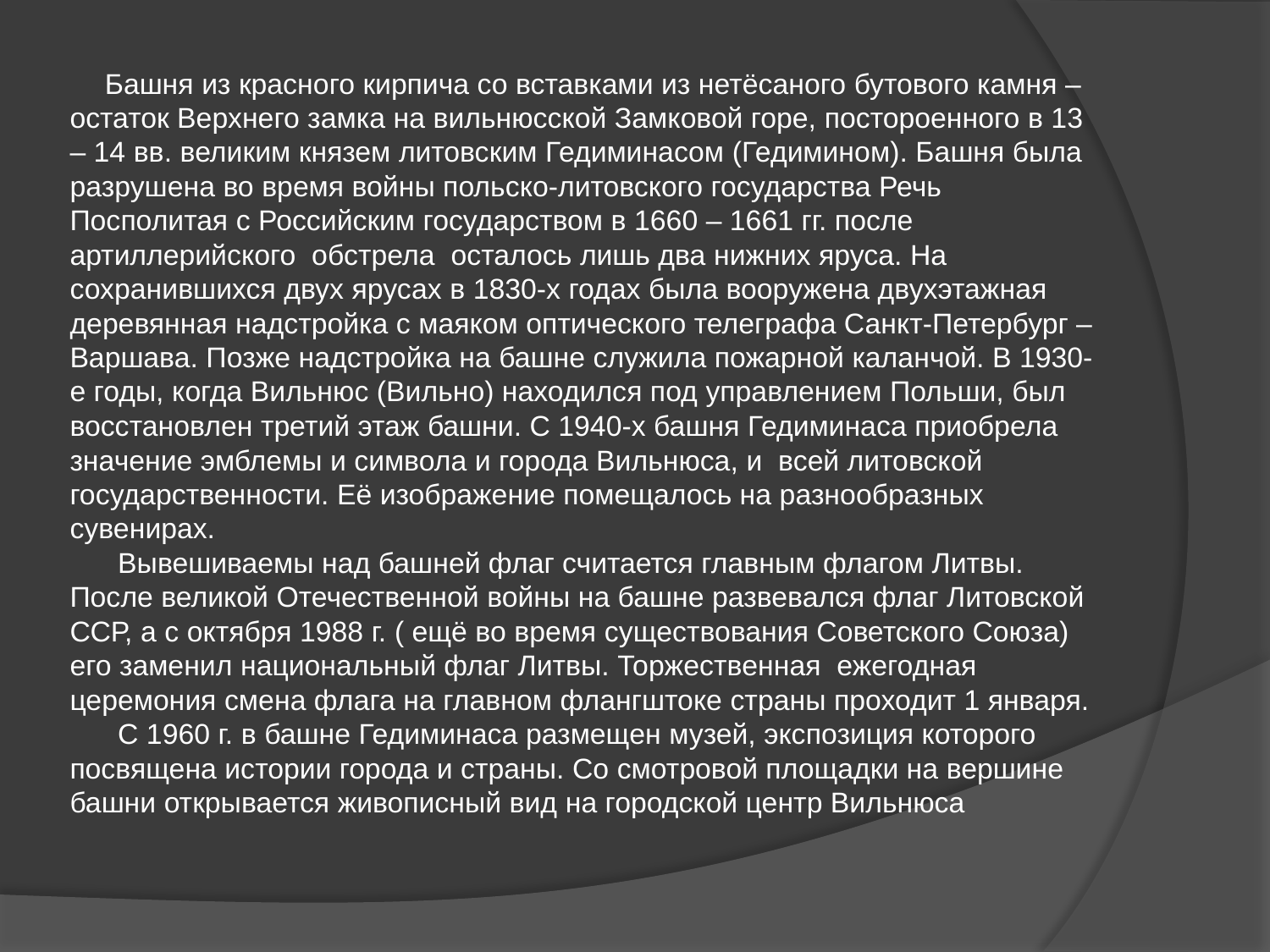

# Башня из красного кирпича со вставками из нетёсаного бутового камня – остаток Верхнего замка на вильнюсской Замковой горе, постороенного в 13 – 14 вв. великим князем литовским Гедиминасом (Гедимином). Башня была разрушена во время войны польско-литовского государства Речь Посполитая с Российским государством в 1660 – 1661 гг. после артиллерийского  обстрела  осталось лишь два нижних яруса. На сохранившихся двух ярусах в 1830-х годах была вооружена двухэтажная деревянная надстройка с маяком оптического телеграфа Санкт-Петербург – Варшава. Позже надстройка на башне служила пожарной каланчой. В 1930-е годы, когда Вильнюс (Вильно) находился под управлением Польши, был восстановлен третий этаж башни. С 1940-х башня Гедиминаса приобрела значение эмблемы и символа и города Вильнюса, и  всей литовской  государственности. Её изображение помещалось на разнообразных сувенирах. Вывешиваемы над башней флаг считается главным флагом Литвы. После великой Отечественной войны на башне развевался флаг Литовской ССР, а с октября 1988 г. ( ещё во время существования Советского Союза) его заменил национальный флаг Литвы. Торжественная  ежегодная  церемония смена флага на главном флангштоке страны проходит 1 января. С 1960 г. в башне Гедиминаса размещен музей, экспозиция которого посвящена истории города и страны. Со смотровой площадки на вершине башни открывается живописный вид на городской центр Вильнюса